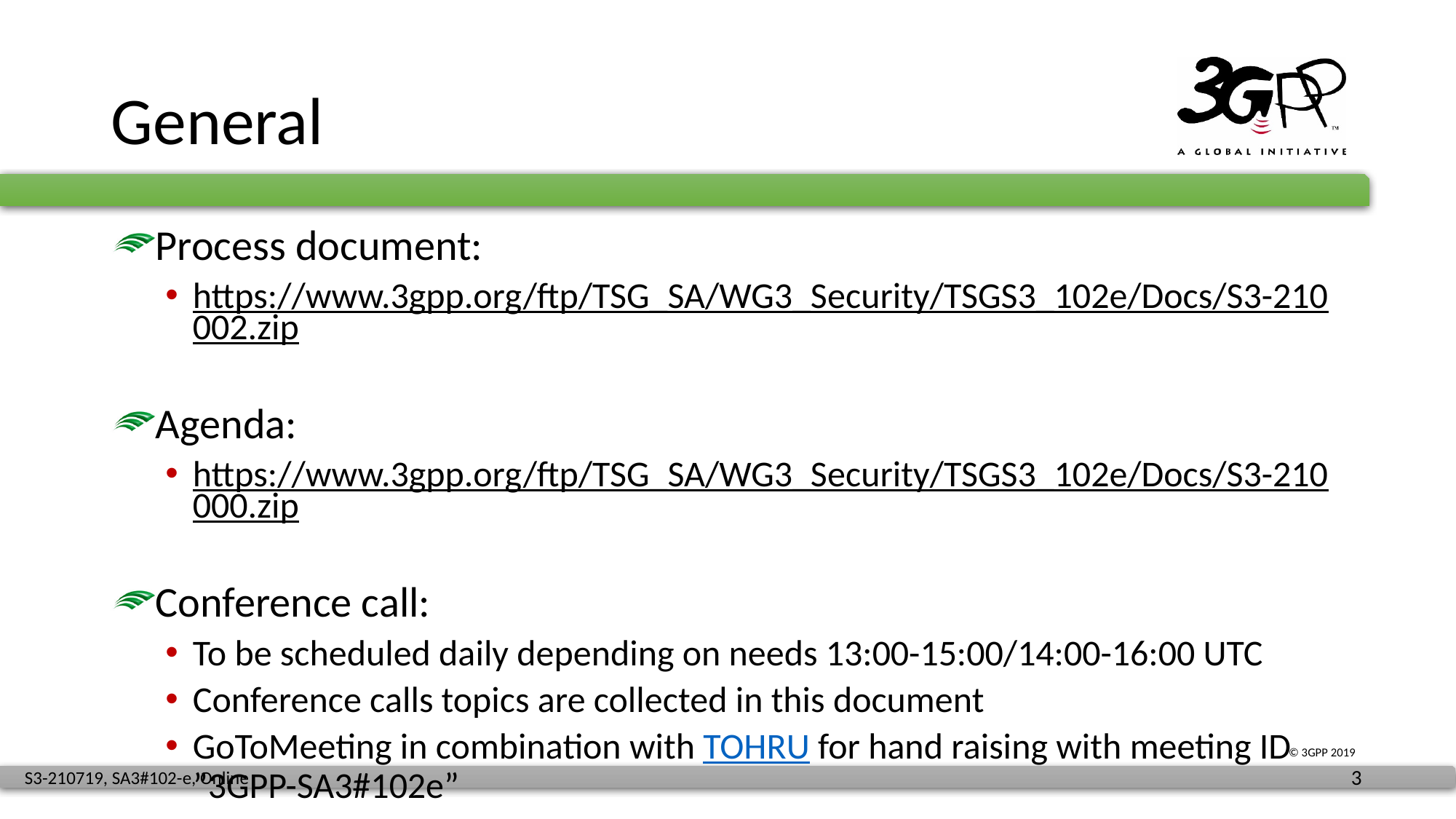

# General
Process document:
https://www.3gpp.org/ftp/TSG_SA/WG3_Security/TSGS3_102e/Docs/S3-210002.zip
Agenda:
https://www.3gpp.org/ftp/TSG_SA/WG3_Security/TSGS3_102e/Docs/S3-210000.zip
Conference call:
To be scheduled daily depending on needs 13:00-15:00/14:00-16:00 UTC
Conference calls topics are collected in this document
GoToMeeting in combination with TOHRU for hand raising with meeting ID ”3GPP-SA3#102e”